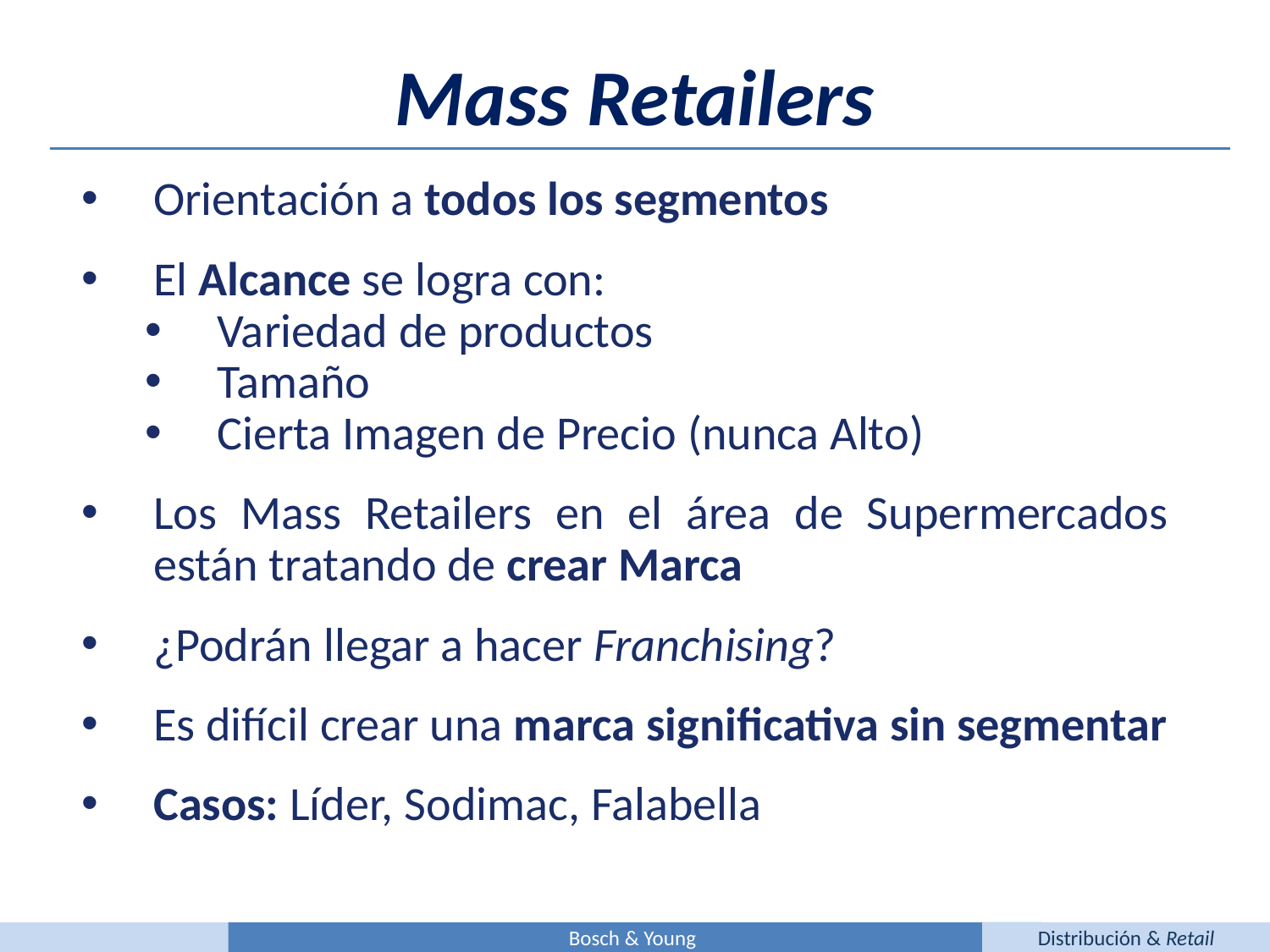

Mass Retailers
Orientación a todos los segmentos

El Alcance se logra con:
Variedad de productos
Tamaño
Cierta Imagen de Precio (nunca Alto)

Los Mass Retailers en el área de Supermercados están tratando de crear Marca

¿Podrán llegar a hacer Franchising?

Es difícil crear una marca significativa sin segmentar

Casos: Líder, Sodimac, Falabella

Bosch & Young
Distribución & Retail